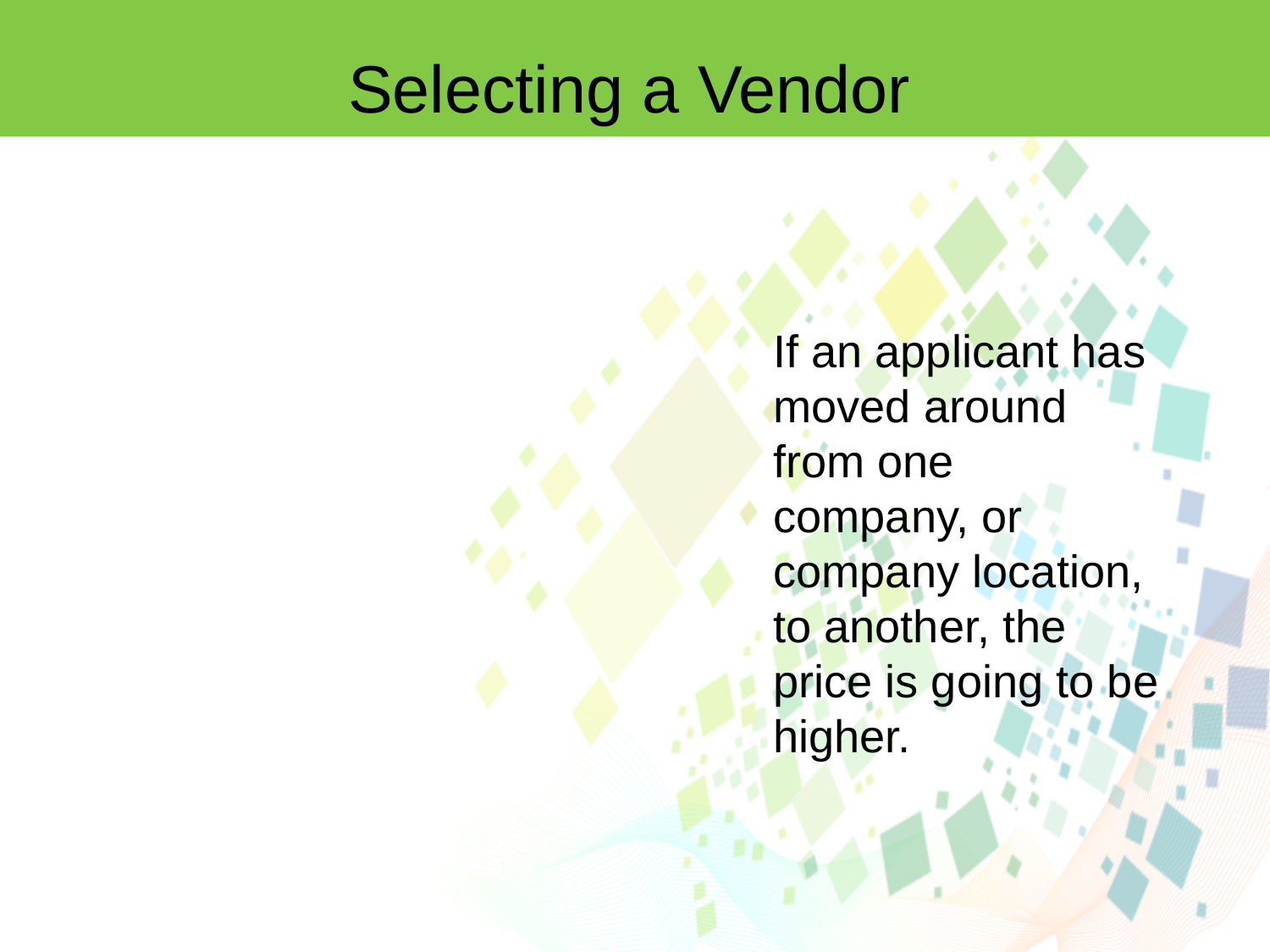

Selecting a Vendor
If an applicant has moved around from one company, or
company location, to another, the price is going to be higher.